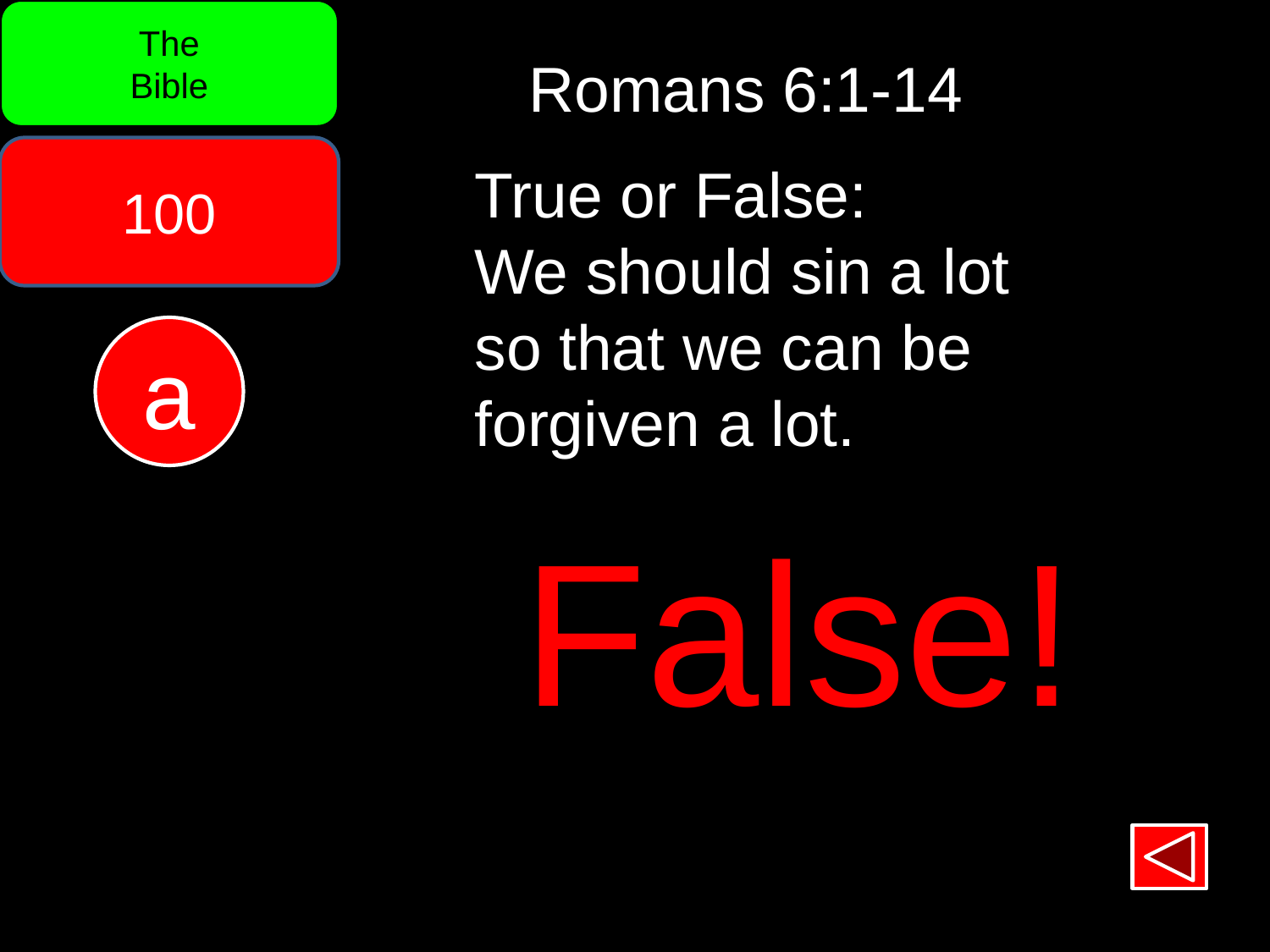

The
Bible
Romans 6:1-14
100
True or False:
We should sin a lot
so that we can be
forgiven a lot.
a
False!